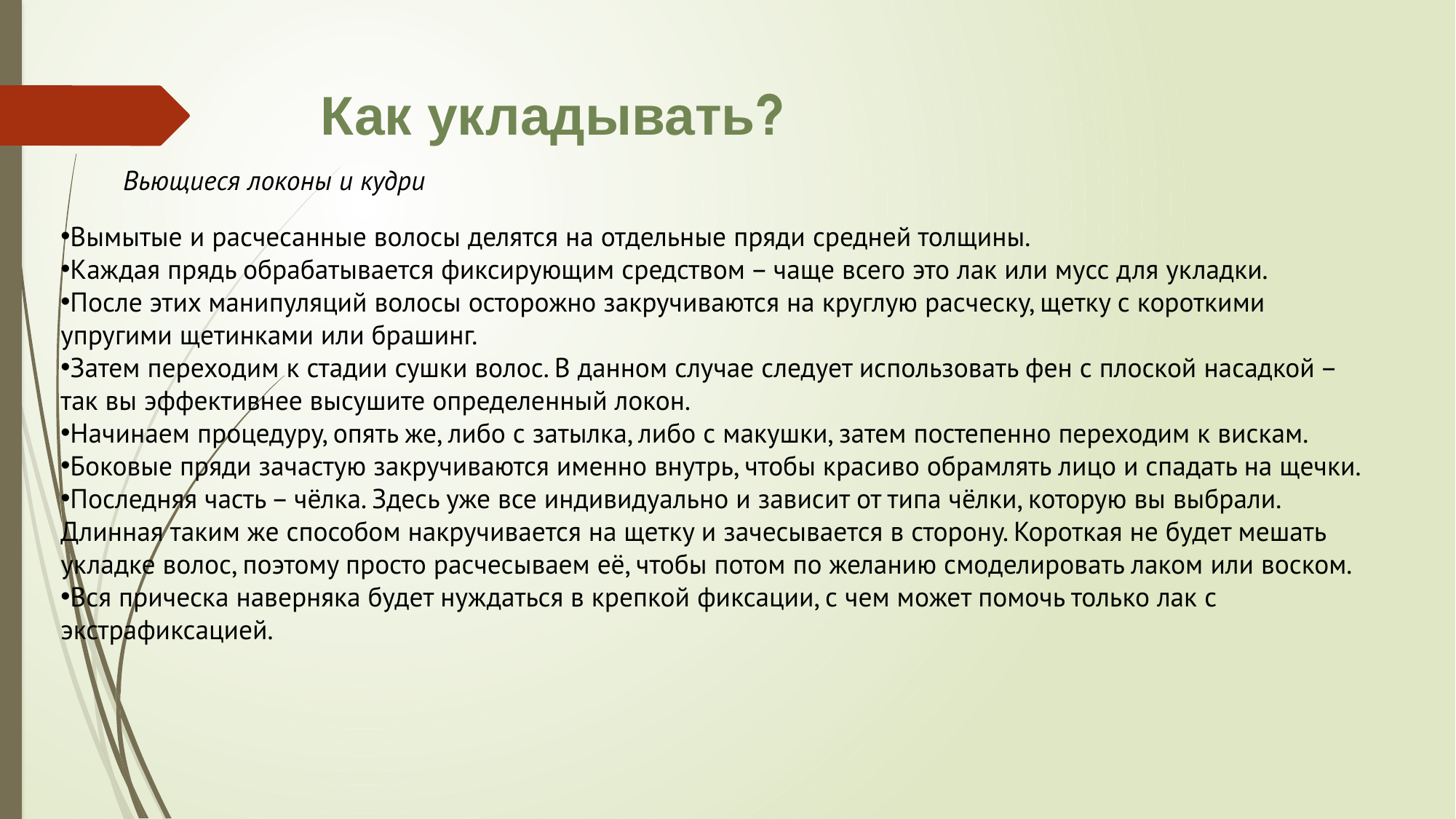

# Как укладывать?
Вьющиеся локоны и кудри
Вымытые и расчесанные волосы делятся на отдельные пряди средней толщины.
Каждая прядь обрабатывается фиксирующим средством – чаще всего это лак или мусс для укладки.
После этих манипуляций волосы осторожно закручиваются на круглую расческу, щетку с короткими упругими щетинками или брашинг.
Затем переходим к стадии сушки волос. В данном случае следует использовать фен с плоской насадкой – так вы эффективнее высушите определенный локон.
Начинаем процедуру, опять же, либо с затылка, либо с макушки, затем постепенно переходим к вискам.
Боковые пряди зачастую закручиваются именно внутрь, чтобы красиво обрамлять лицо и спадать на щечки.
Последняя часть – чёлка. Здесь уже все индивидуально и зависит от типа чёлки, которую вы выбрали. Длинная таким же способом накручивается на щетку и зачесывается в сторону. Короткая не будет мешать укладке волос, поэтому просто расчесываем её, чтобы потом по желанию смоделировать лаком или воском.
Вся прическа наверняка будет нуждаться в крепкой фиксации, с чем может помочь только лак с экстрафиксацией.